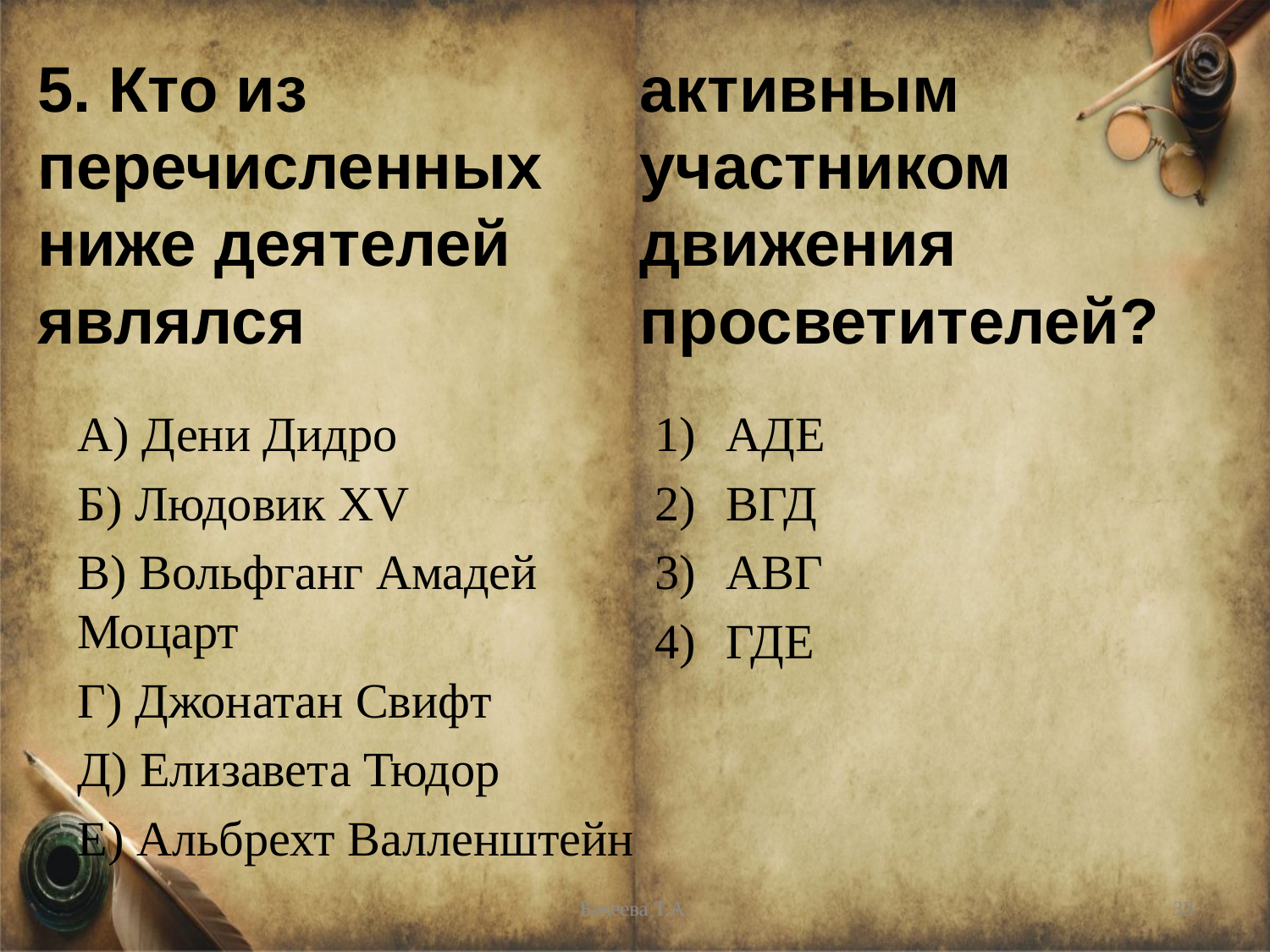

# 5. Кто из перечисленных ниже деятелей являлся активным участником движения просветителей?
А) Дени Дидро
Б) Людовик XV
В) Вольфганг Амадей Моцарт
Г) Джонатан Свифт
Д) Елизавета Тюдор
Е) Альбрехт Валленштейн
АДЕ
ВГД
АВГ
ГДЕ
Бакеева Т.А.
33